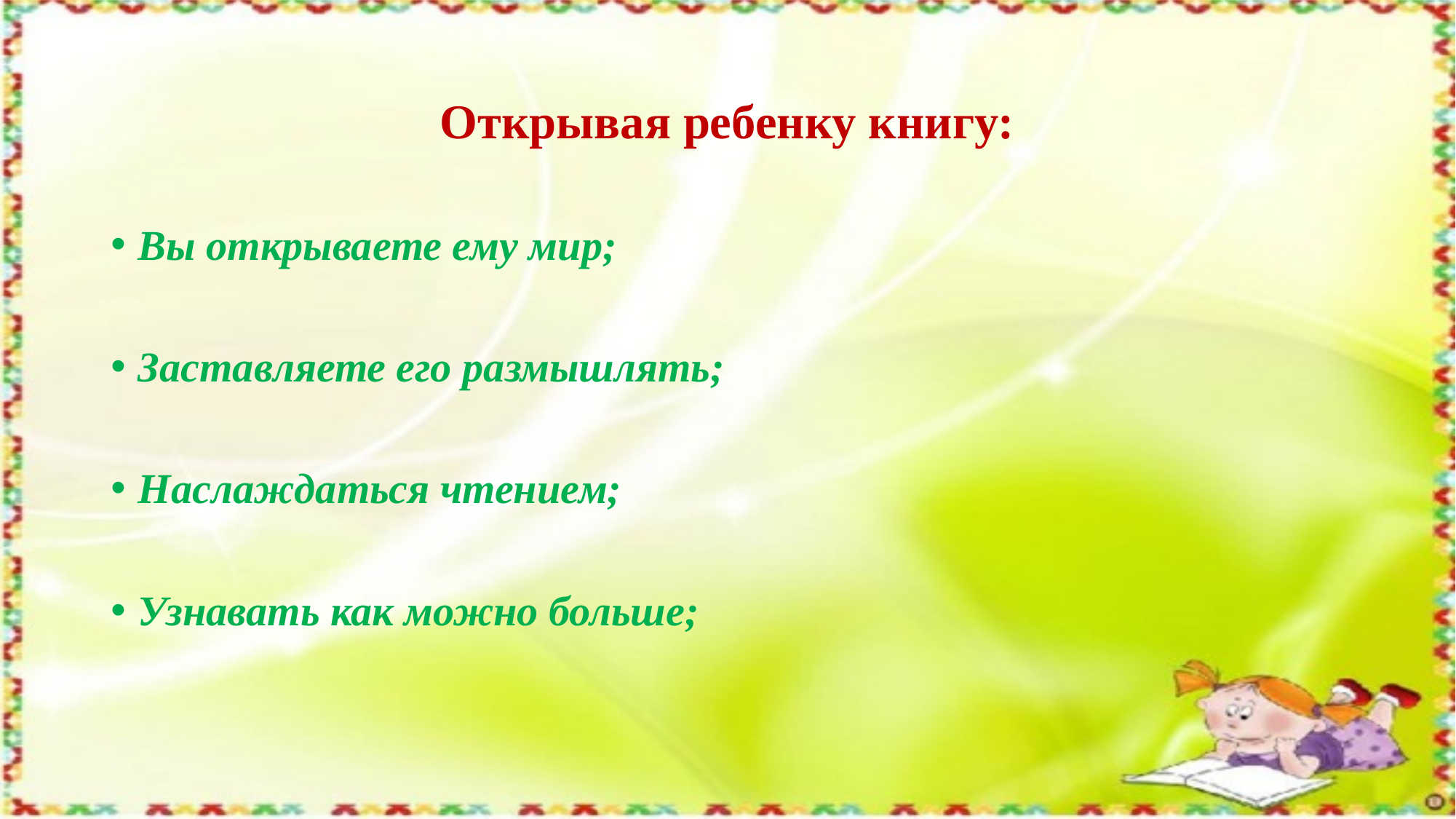

# Открывая ребенку книгу:
Вы открываете ему мир;

Заставляете его размышлять;

Наслаждаться чтением;

Узнавать как можно больше;